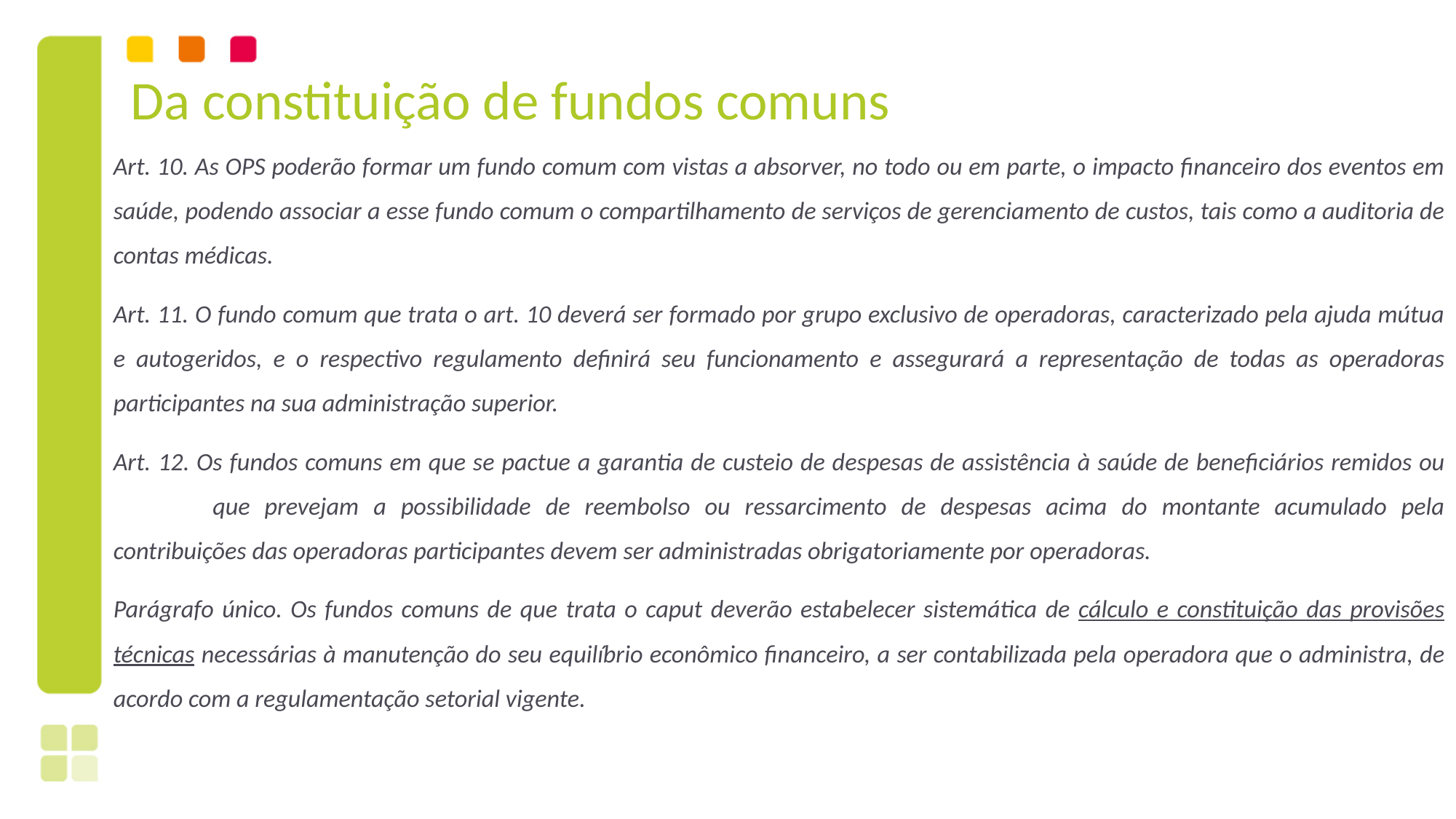

# Da constituição de fundos comuns
Art. 10. As OPS poderão formar um fundo comum com vistas a absorver, no todo ou em parte, o impacto financeiro dos eventos em saúde, podendo associar a esse fundo comum o compartilhamento de serviços de gerenciamento de custos, tais como a auditoria de contas médicas.
Art. 11. O fundo comum que trata o art. 10 deverá ser formado por grupo exclusivo de operadoras, caracterizado pela ajuda mútua e autogeridos, e o respectivo regulamento definirá seu funcionamento e assegurará a representação de todas as operadoras participantes na sua administração superior.
Art. 12. Os fundos comuns em que se pactue a garantia de custeio de despesas de assistência à saúde de beneficiários remidos ou 	que prevejam a possibilidade de reembolso ou ressarcimento de despesas acima do montante acumulado pela contribuições das operadoras participantes devem ser administradas obrigatoriamente por operadoras.
Parágrafo único. Os fundos comuns de que trata o caput deverão estabelecer sistemática de cálculo e constituição das provisões técnicas necessárias à manutenção do seu equilíbrio econômico financeiro, a ser contabilizada pela operadora que o administra, de acordo com a regulamentação setorial vigente.